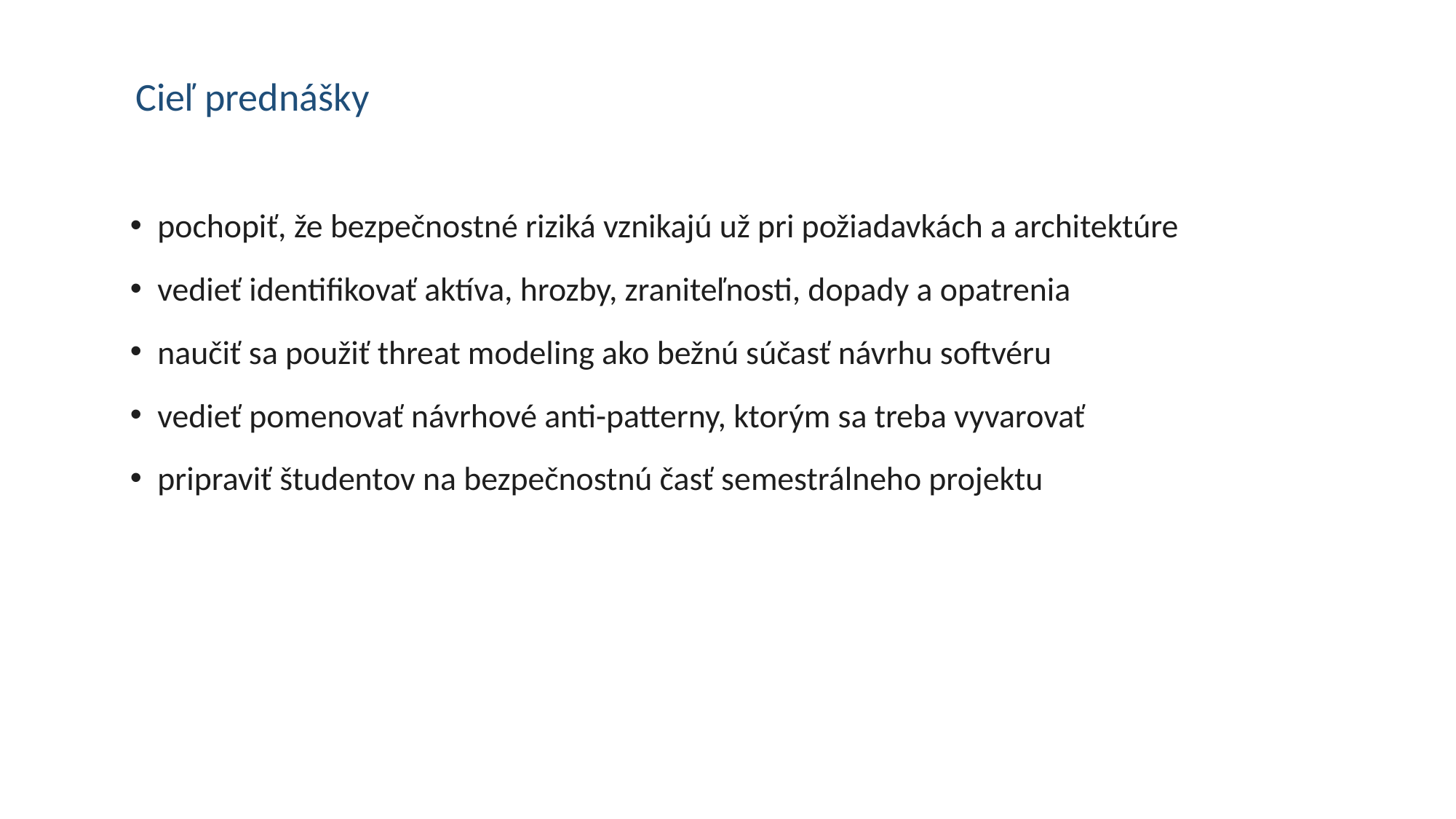

# Cieľ prednášky
pochopiť, že bezpečnostné riziká vznikajú už pri požiadavkách a architektúre
vedieť identifikovať aktíva, hrozby, zraniteľnosti, dopady a opatrenia
naučiť sa použiť threat modeling ako bežnú súčasť návrhu softvéru
vedieť pomenovať návrhové anti-patterny, ktorým sa treba vyvarovať
pripraviť študentov na bezpečnostnú časť semestrálneho projektu